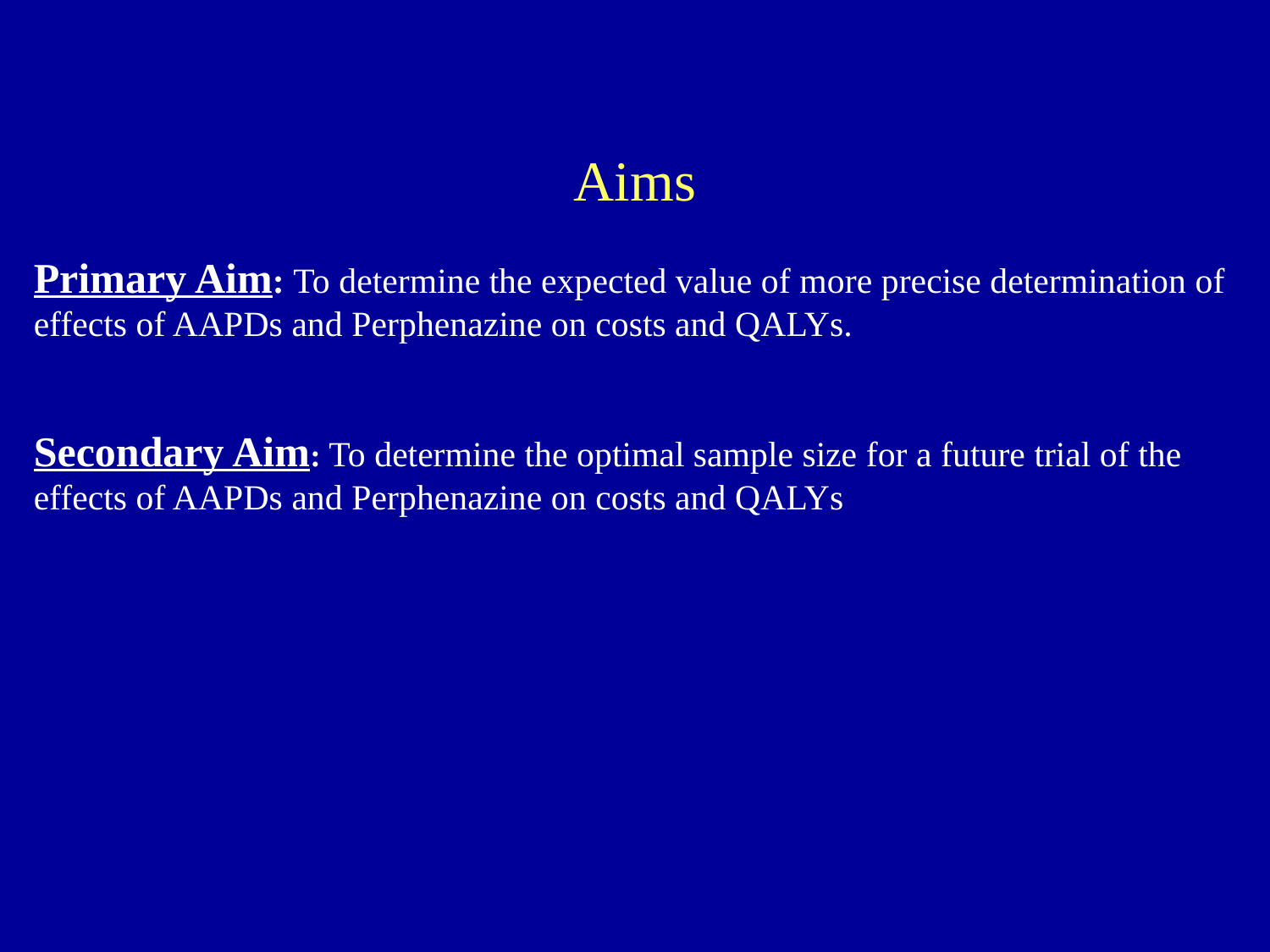

Aims

Primary Aim: To determine the expected value of more precise determination of effects of AAPDs and Perphenazine on costs and QALYs.

Secondary Aim: To determine the optimal sample size for a future trial of the effects of AAPDs and Perphenazine on costs and QALYs